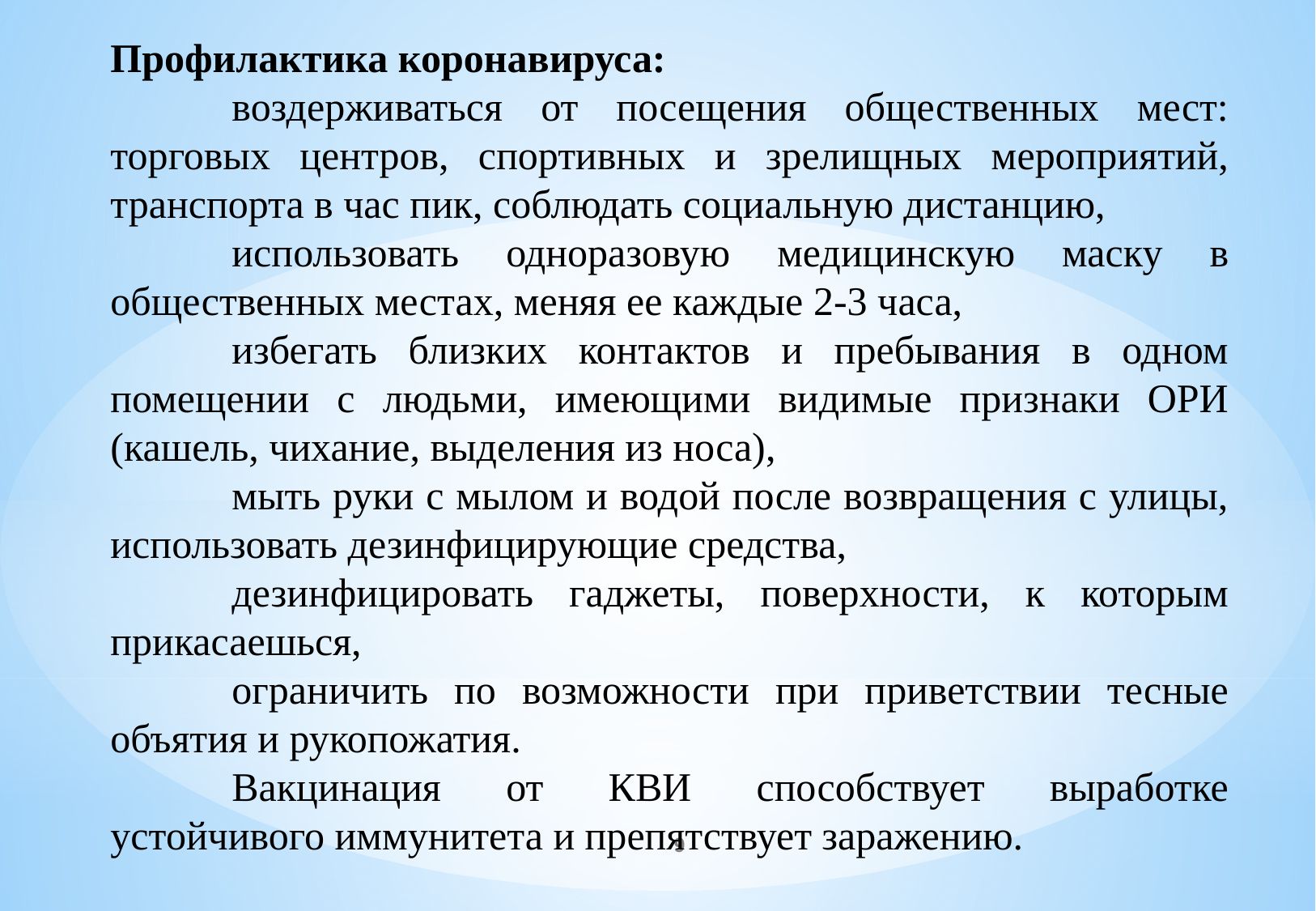

Профилактика коронавируса:
	воздерживаться от посещения общественных мест: торговых центров, спортивных и зрелищных мероприятий, транспорта в час пик, соблюдать социальную дистанцию,
	использовать одноразовую медицинскую маску в общественных местах, меняя ее каждые 2-3 часа,
	избегать близких контактов и пребывания в одном помещении с людьми, имеющими видимые признаки ОРИ (кашель, чихание, выделения из носа),
	мыть руки с мылом и водой после возвращения с улицы, использовать дезинфицирующие средства,
	дезинфицировать гаджеты, поверхности, к которым прикасаешься,
	ограничить по возможности при приветствии тесные объятия и рукопожатия.
	Вакцинация от КВИ способствует выработке устойчивого иммунитета и препятствует заражению.
9